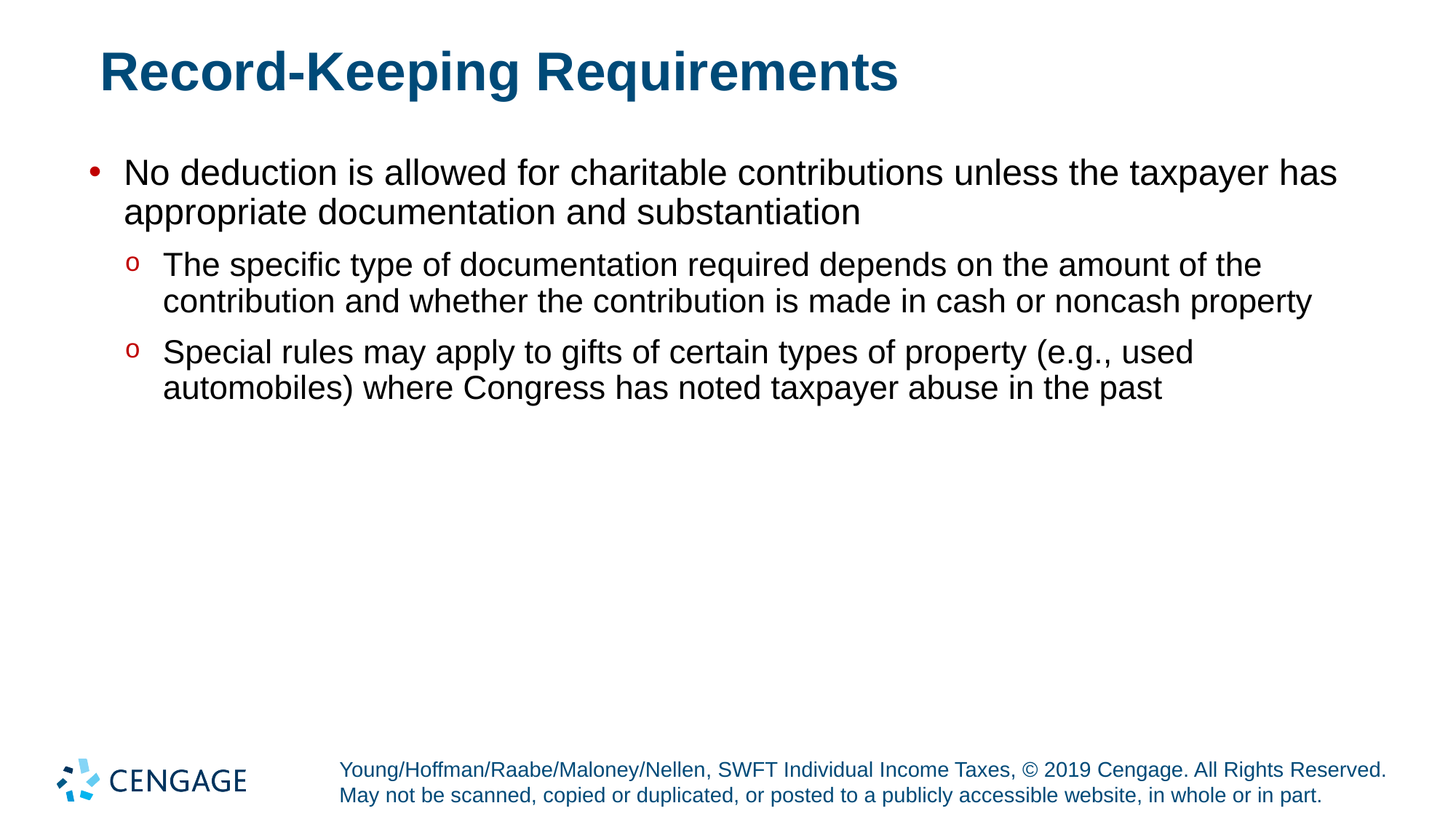

# Record-Keeping Requirements
No deduction is allowed for charitable contributions unless the taxpayer has appropriate documentation and substantiation
The specific type of documentation required depends on the amount of the contribution and whether the contribution is made in cash or noncash property
Special rules may apply to gifts of certain types of property (e.g., used automobiles) where Congress has noted taxpayer abuse in the past